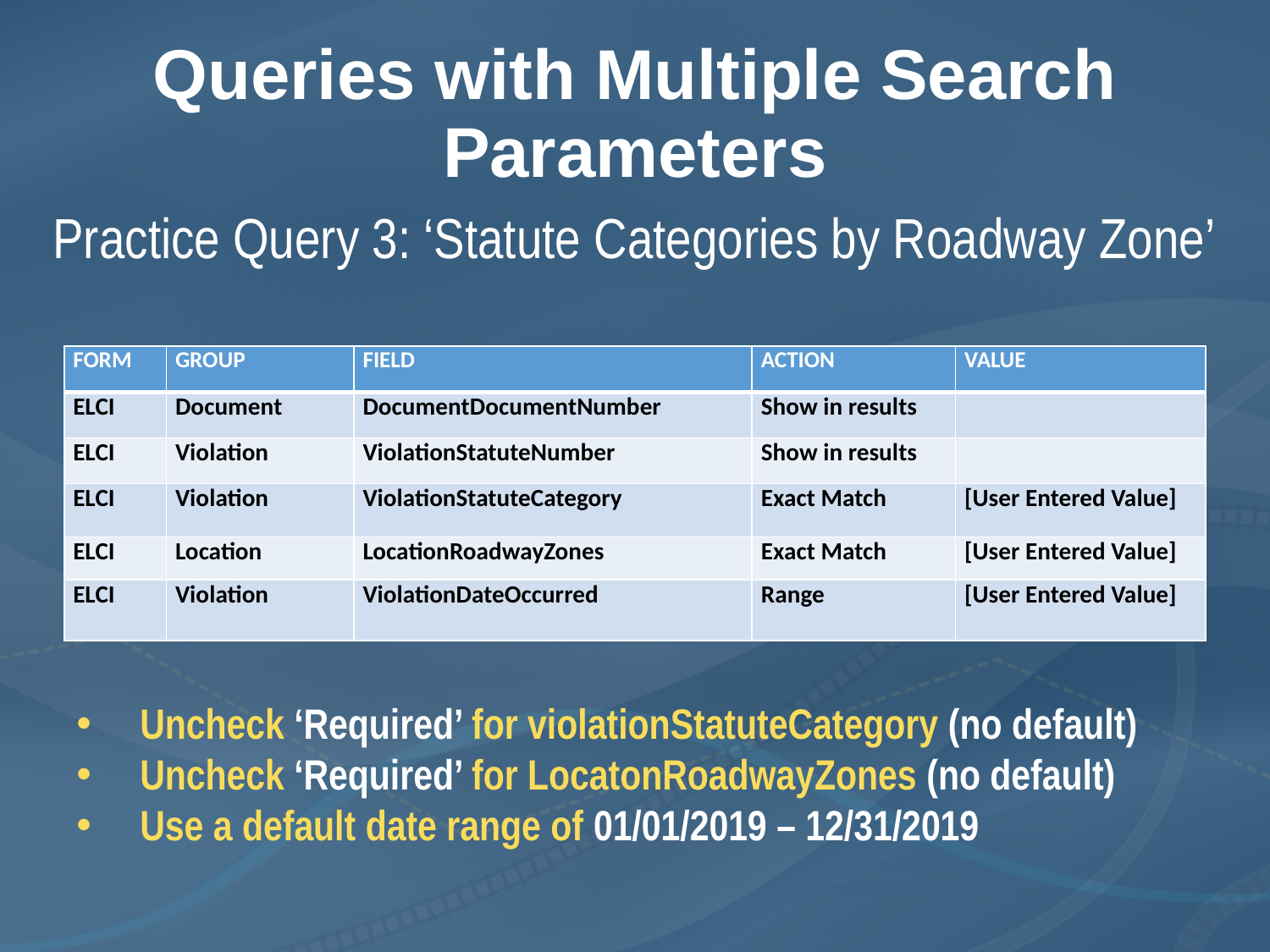

# Queries with Multiple Search Parameters

Practice Query 3: ‘Statute Categories by Roadway Zone’
| FORM | GROUP | FIELD | ACTION | VALUE |
| --- | --- | --- | --- | --- |
| ELCI | Document | DocumentDocumentNumber | Show in results |  |
| ELCI | Violation | ViolationStatuteNumber | Show in results |  |
| ELCI | Violation | ViolationStatuteCategory | Exact Match | [User Entered Value] |
| ELCI | Location | LocationRoadwayZones | Exact Match | [User Entered Value] |
| ELCI | Violation | ViolationDateOccurred | Range | [User Entered Value] |
Uncheck ‘Required’ for violationStatuteCategory (no default)
Uncheck ‘Required’ for LocatonRoadwayZones (no default)
Use a default date range of 01/01/2019 – 12/31/2019